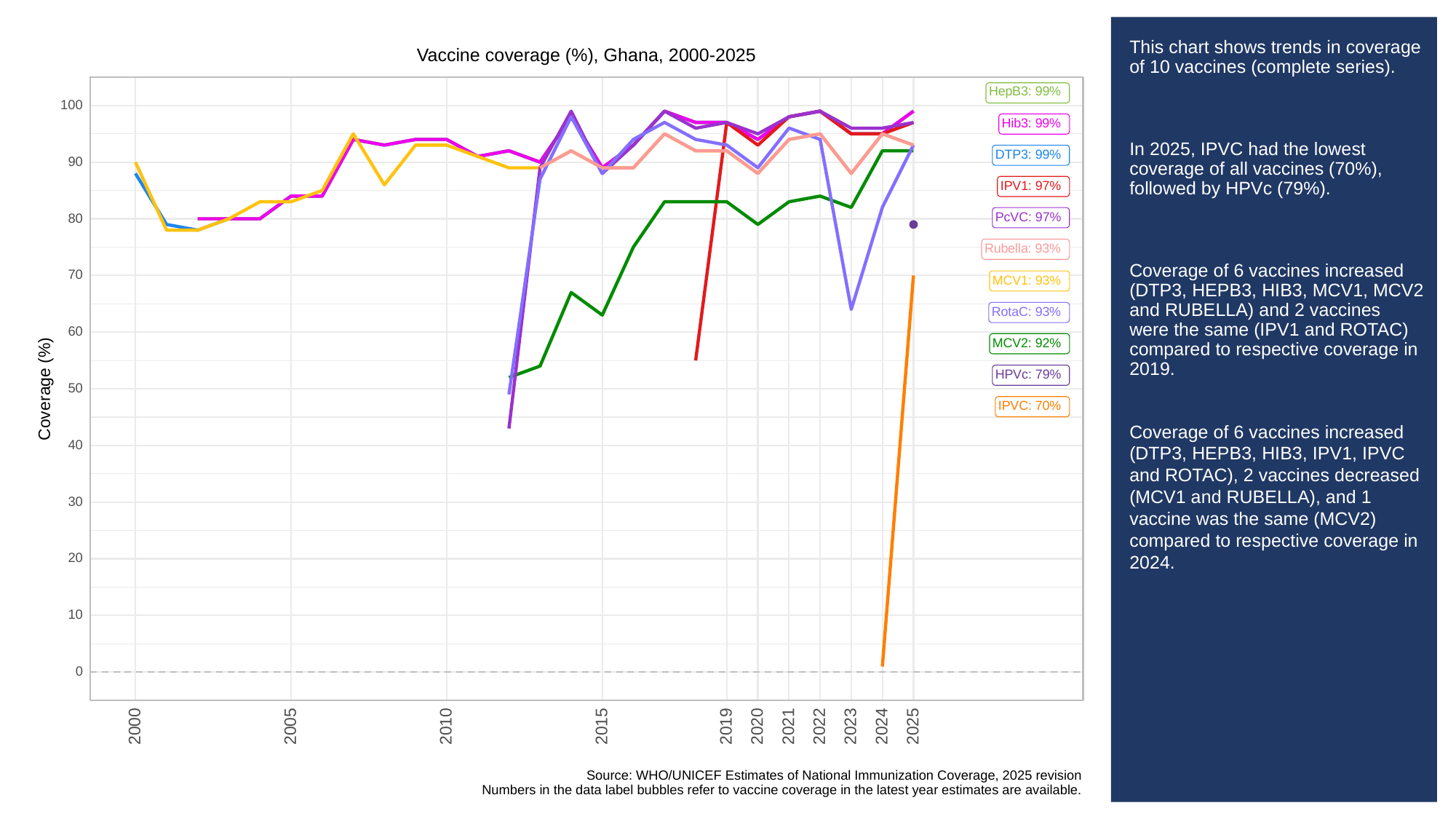

# This chart shows trends in coverage of 10 vaccines (complete series).

In 2025, IPVC had the lowest coverage of all vaccines (70%), followed by HPVc (79%).

Coverage of 6 vaccines increased (DTP3, HEPB3, HIB3, MCV1, MCV2 and RUBELLA) and 2 vaccines were the same (IPV1 and ROTAC) compared to respective coverage in 2019.

Coverage of 6 vaccines increased (DTP3, HEPB3, HIB3, IPV1, IPVC and ROTAC), 2 vaccines decreased (MCV1 and RUBELLA), and 1 vaccine was the same (MCV2) compared to respective coverage in 2024.

Vaccine coverage (%), Ghana, 2000-2025

HepB3: 99%

100

Hib3: 99%

DTP3: 99%

90

IPV1: 97%

PcVC: 97%
80

Rubella: 93%

70

MCV1: 93%

RotaC: 93%
60

MCV2: 92%

HPVc: 79%
Coverage (%)
50

IPVC: 70%

40

30

20

10

0

2023
2000
2005
2010
2015
2019
2020
2021
2022
2024
2025
Source: WHO/UNICEF Estimates of National Immunization Coverage, 2025 revision
Numbers in the data label bubbles refer to vaccine coverage in the latest year estimates are available.